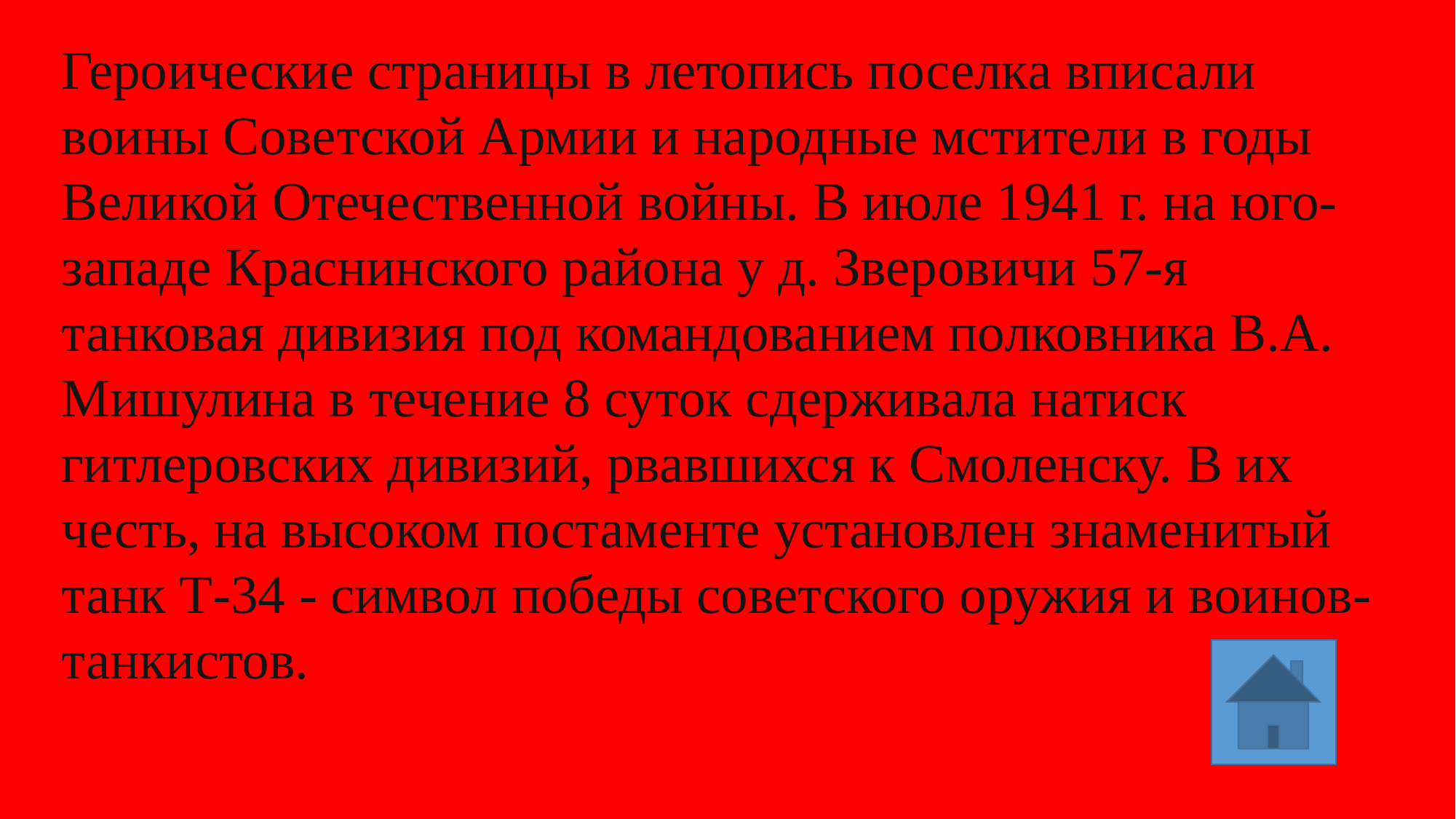

Героические страницы в летопись поселка вписали воины Советской Армии и народные мстители в годы Великой Отечественной войны. В июле 1941 г. на юго-западе Краснинского района у д. Зверовичи 57-я танковая дивизия под командованием полковника В.А. Мишулина в течение 8 суток сдерживала натиск гитлеровских дивизий, рвавшихся к Смоленску. В их честь, на высоком постаменте установлен знаменитый танк Т-34 - символ победы советского оружия и воинов-танкистов.